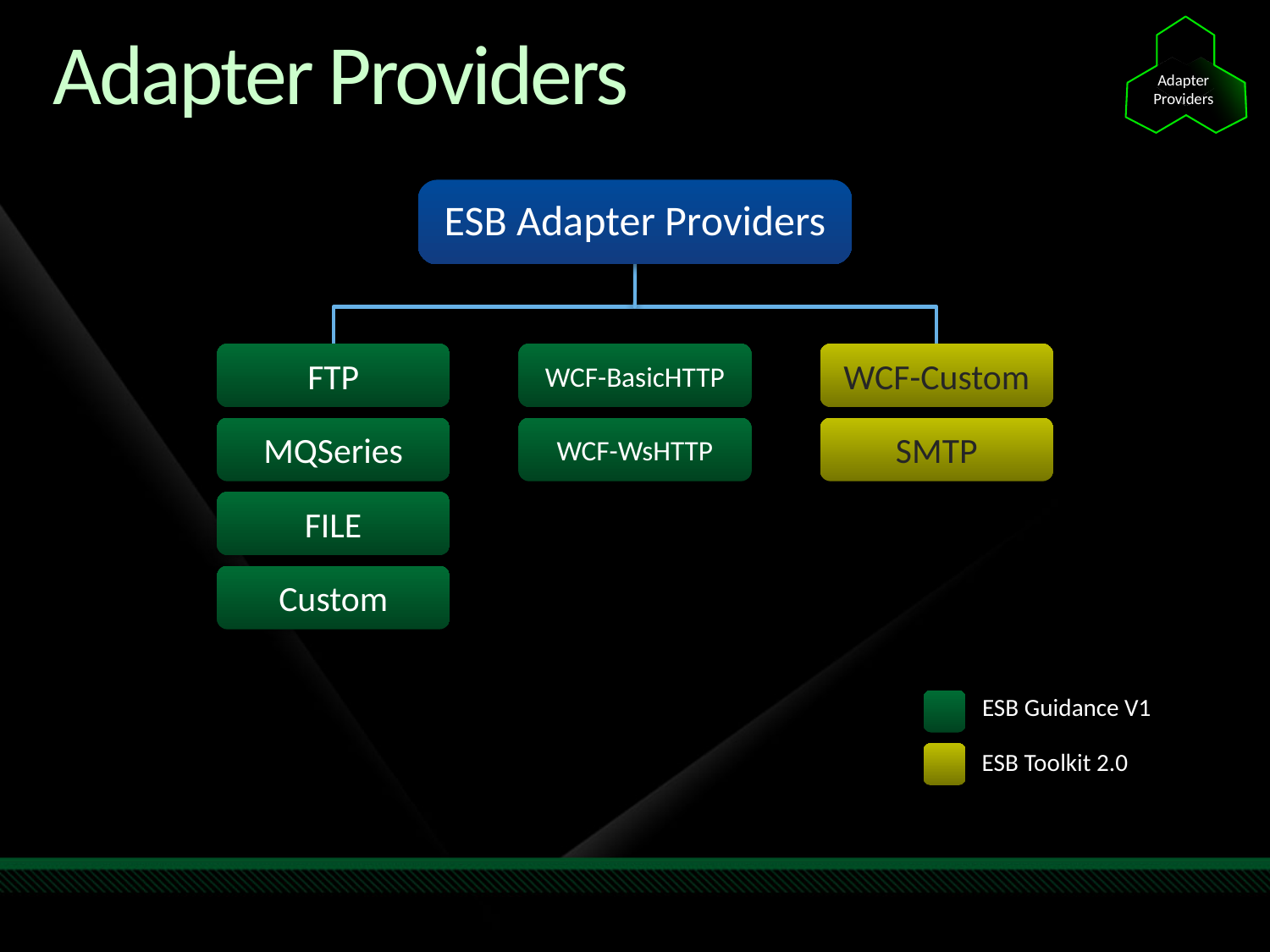

Adapter
Providers
# Adapter Providers
ESB Adapter Providers

FTP
WCF-BasicHTTP
WCF-Custom
MQSeries
WCF-WsHTTP
SMTP
FILE
Custom
ESB Guidance V1

ESB Toolkit 2.0